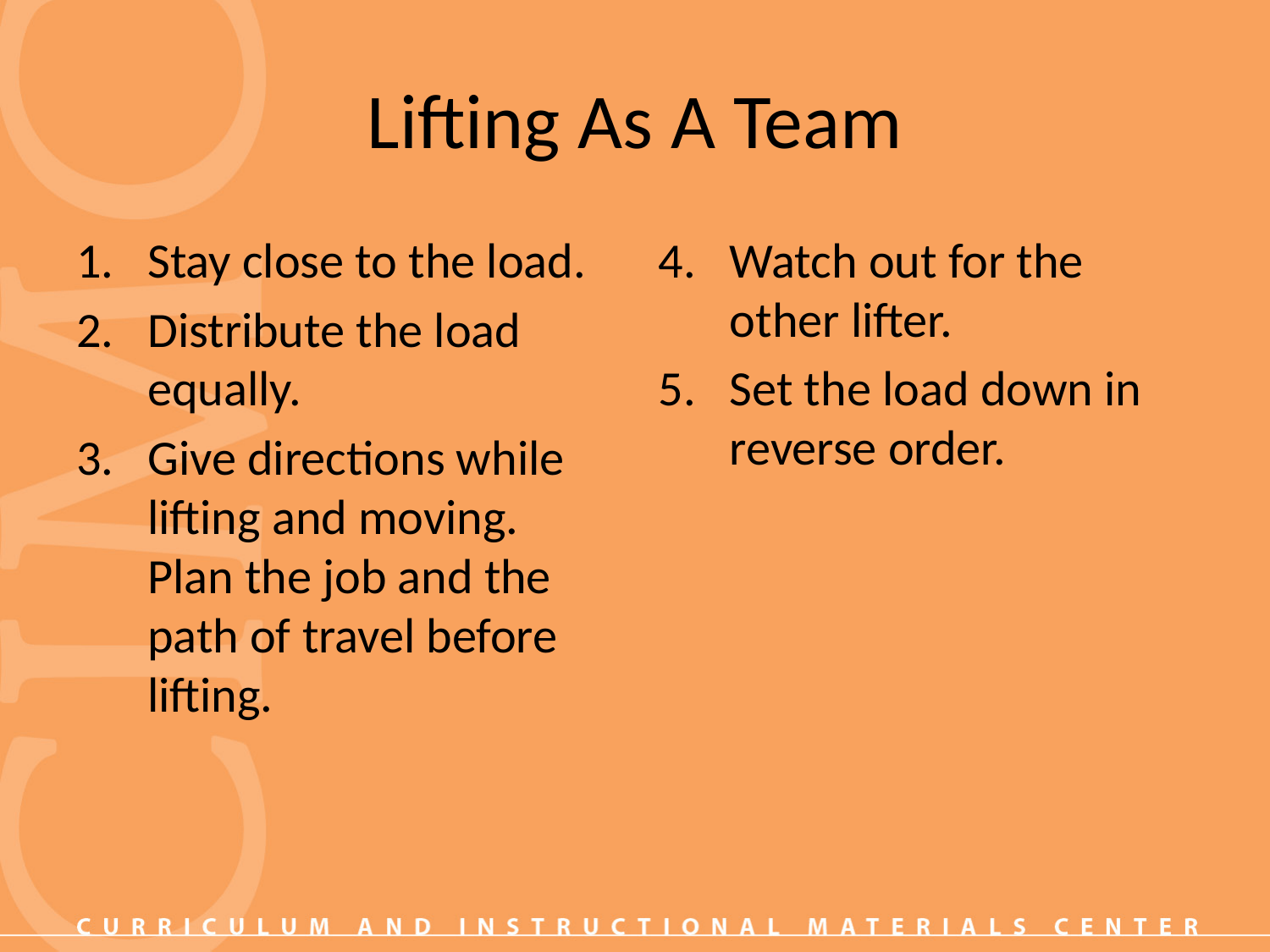

# Lifting As A Team
Stay close to the load.
Distribute the load equally.
Give directions while lifting and moving. Plan the job and the path of travel before lifting.
Watch out for the other lifter.
Set the load down in reverse order.